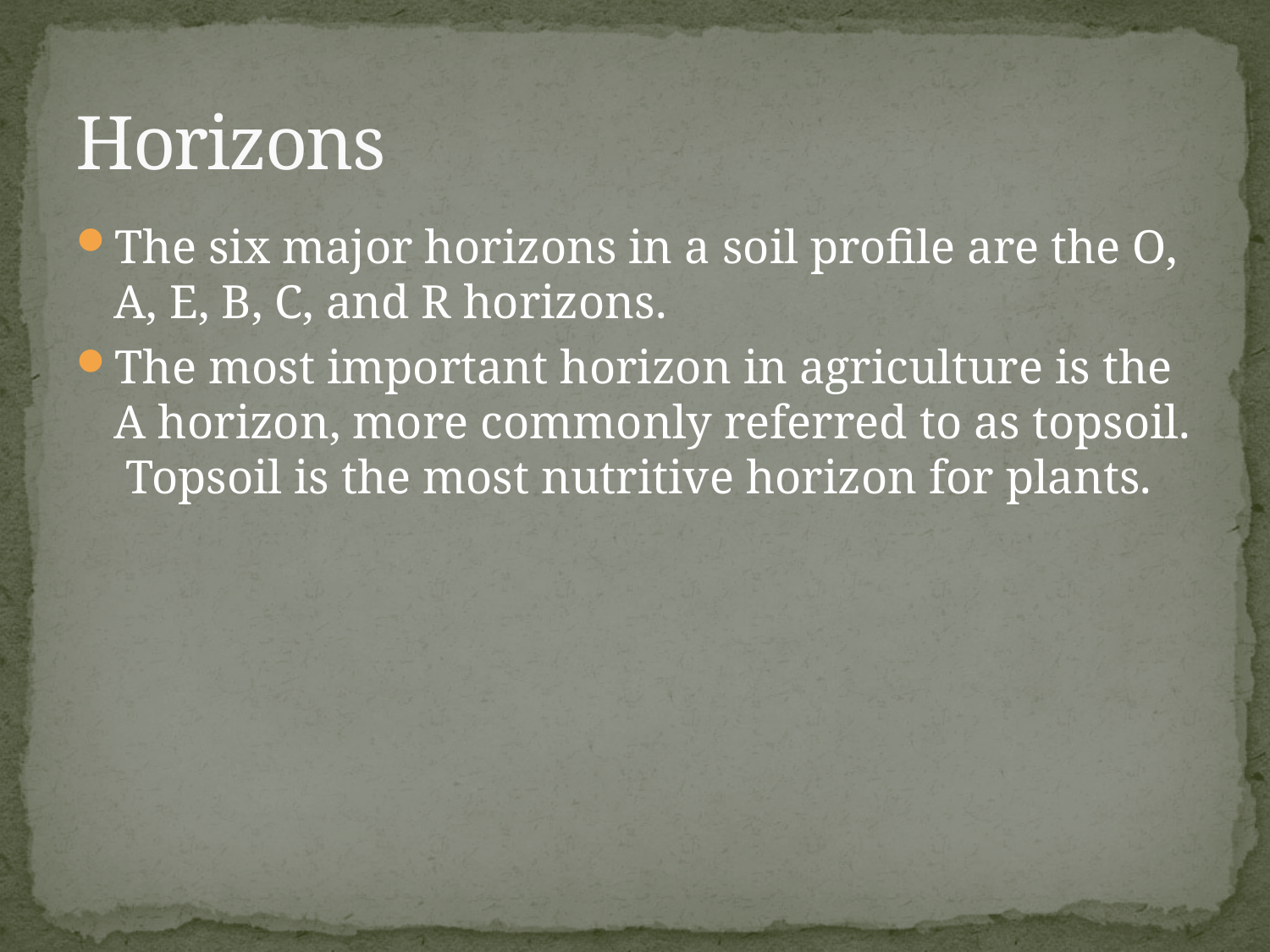

# Horizons
The six major horizons in a soil profile are the O, A, E, B, C, and R horizons.
The most important horizon in agriculture is the A horizon, more commonly referred to as topsoil.  Topsoil is the most nutritive horizon for plants.